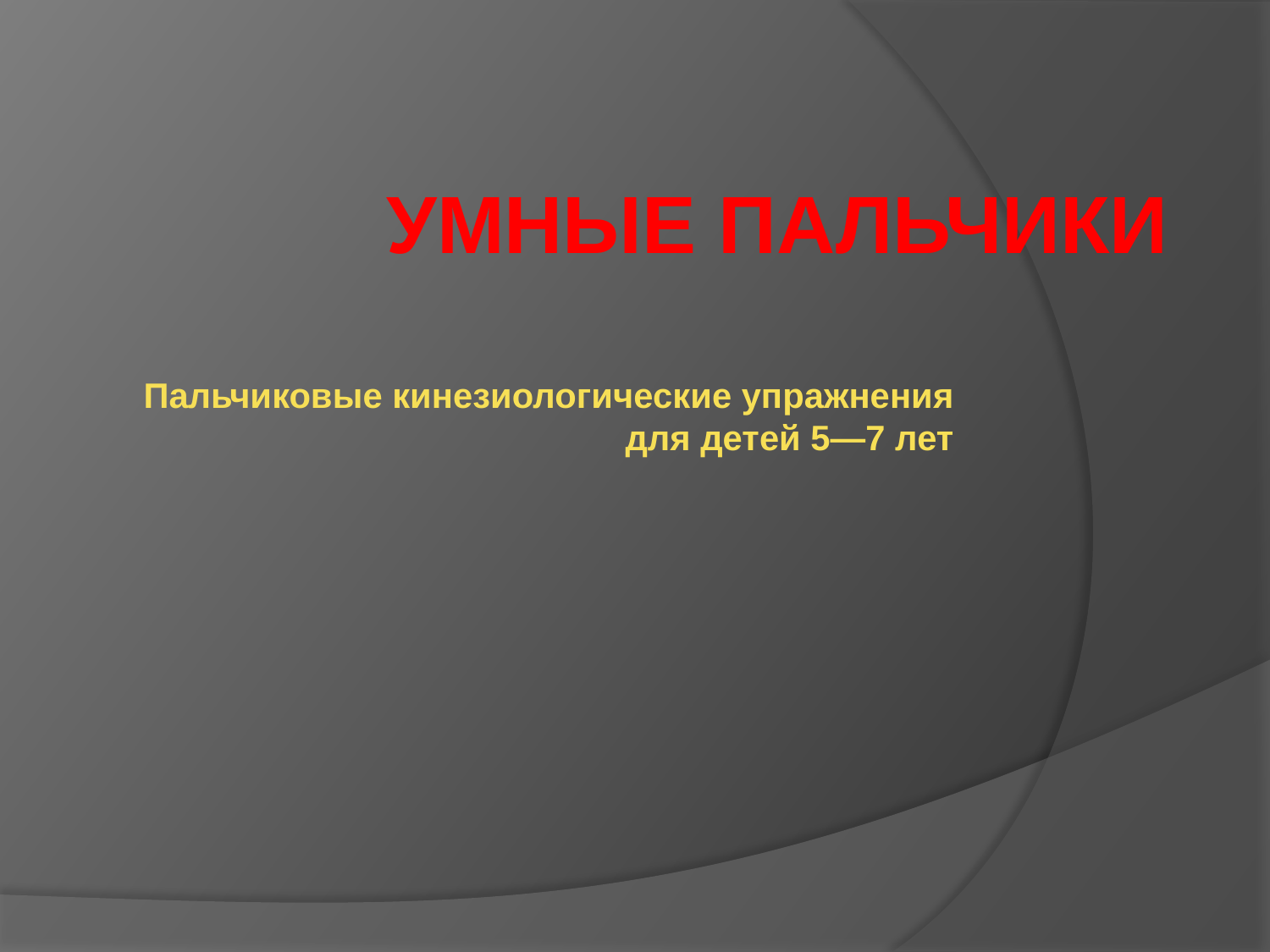

# Умные пальчики
Пальчиковые кинезиологические упражнения для детей 5—7 лет